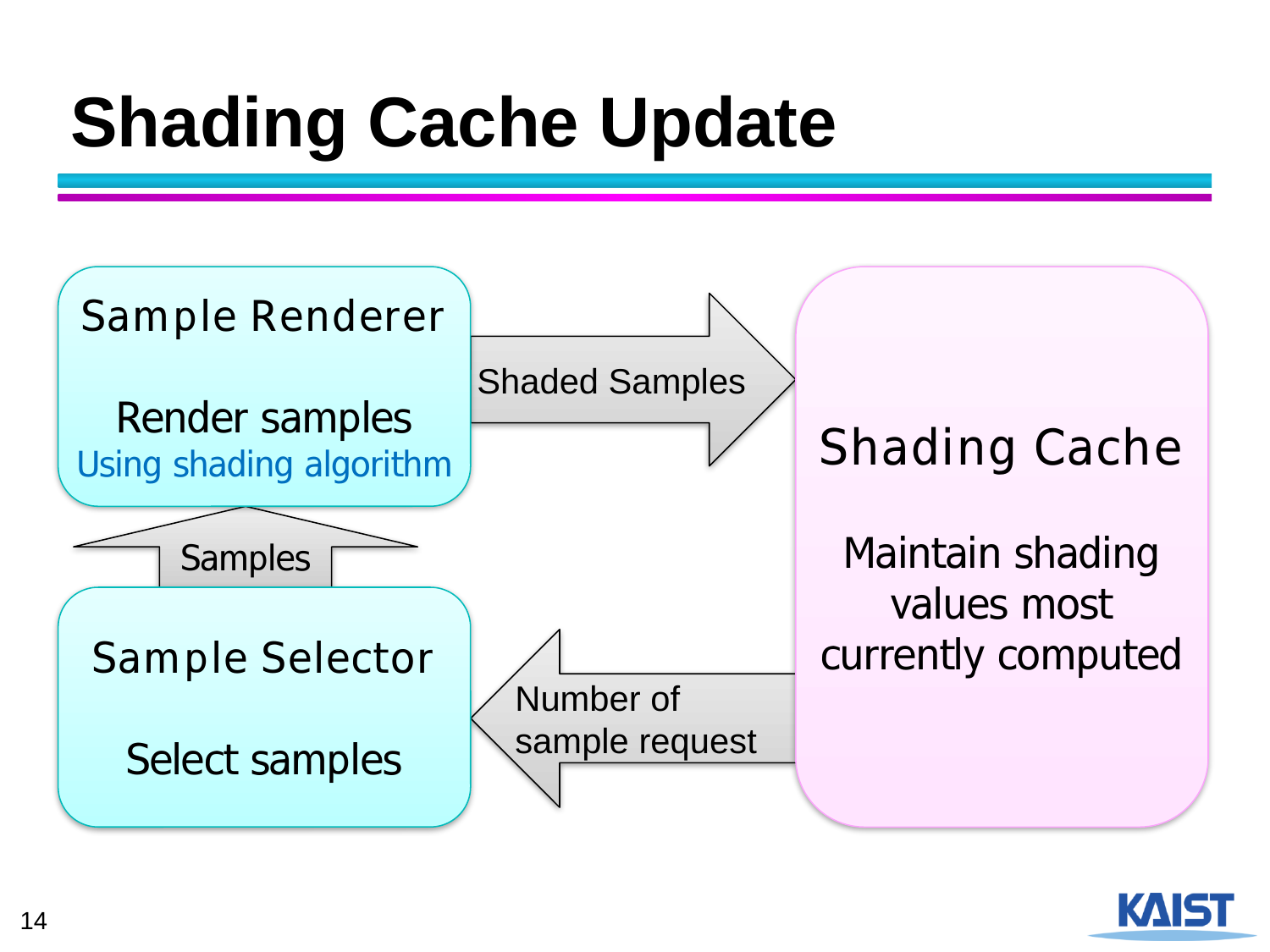

# Shading Cache Update
Sample Renderer

Render samples
Using shading algorithm
Shading Cache

Maintain shading values most currently computed
Shaded Samples
Samples
Sample Selector

Select samples
Number of sample request